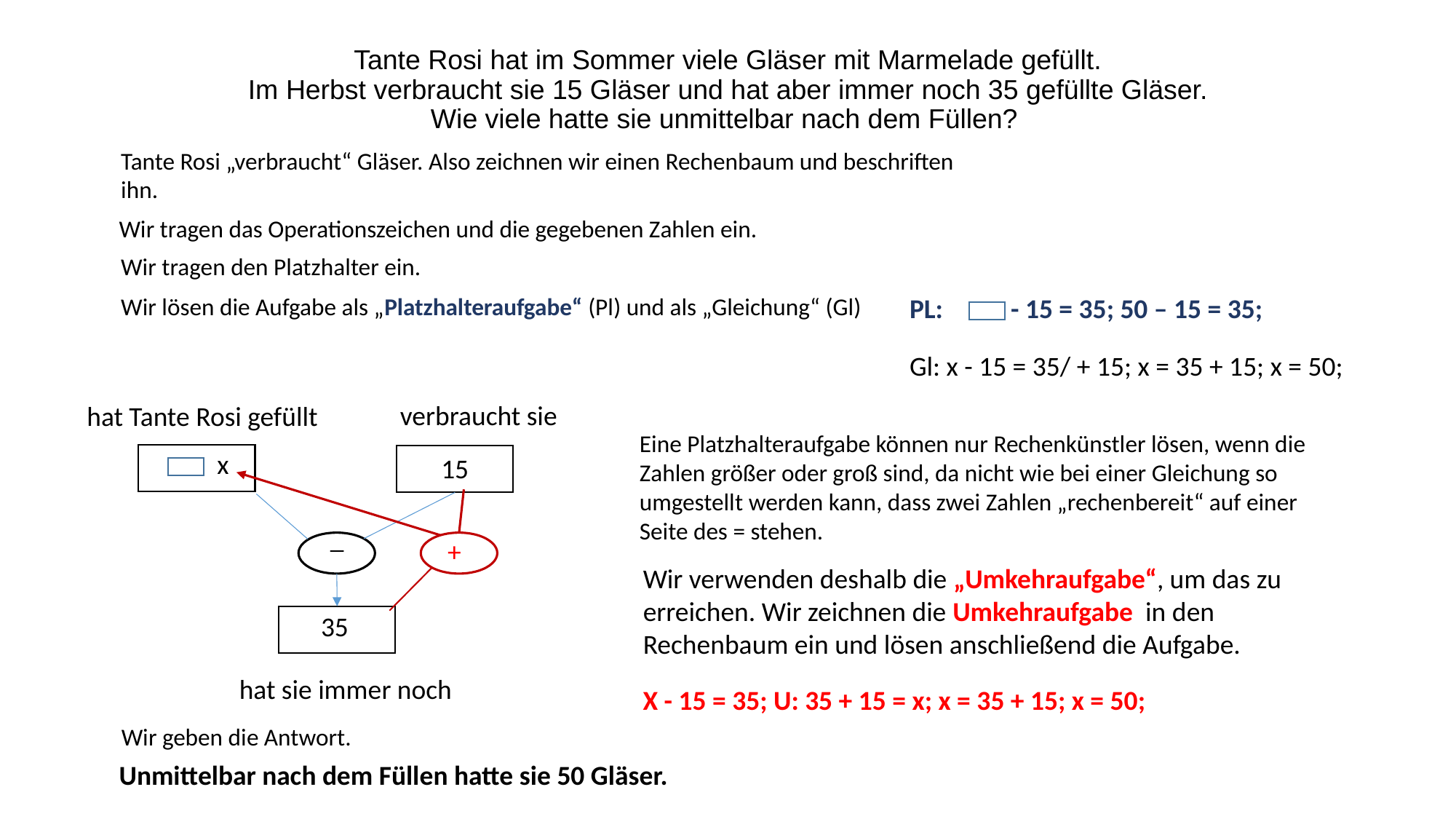

# Tante Rosi hat im Sommer viele Gläser mit Marmelade gefüllt. Im Herbst verbraucht sie 15 Gläser und hat aber immer noch 35 gefüllte Gläser. Wie viele hatte sie unmittelbar nach dem Füllen?
Tante Rosi „verbraucht“ Gläser. Also zeichnen wir einen Rechenbaum und beschriften ihn.
Wir tragen das Operationszeichen und die gegebenen Zahlen ein.
Wir tragen den Platzhalter ein.

Wir lösen die Aufgabe als „Platzhalteraufgabe“ (Pl) und als „Gleichung“ (Gl)
PL:           - 15 = 35; 50 – 15 = 35;

Gl: x - 15 = 35/ + 15; x = 35 + 15; x = 50;
verbraucht sie
hat Tante Rosi gefüllt
Eine Platzhalteraufgabe können nur Rechenkünstler lösen, wenn die Zahlen größer oder groß sind, da nicht wie bei einer Gleichung so umgestellt werden kann, dass zwei Zahlen „rechenbereit“ auf einer Seite des = stehen.

x

15

 _
+

Wir verwenden deshalb die „Umkehraufgabe“, um das zu erreichen. Wir zeichnen die Umkehraufgabe  in den Rechenbaum ein und lösen anschließend die Aufgabe.
35

hat sie immer noch
X - 15 = 35; U: 35 + 15 = x; x = 35 + 15; x = 50;
Wir geben die Antwort.
Unmittelbar nach dem Füllen hatte sie 50 Gläser.